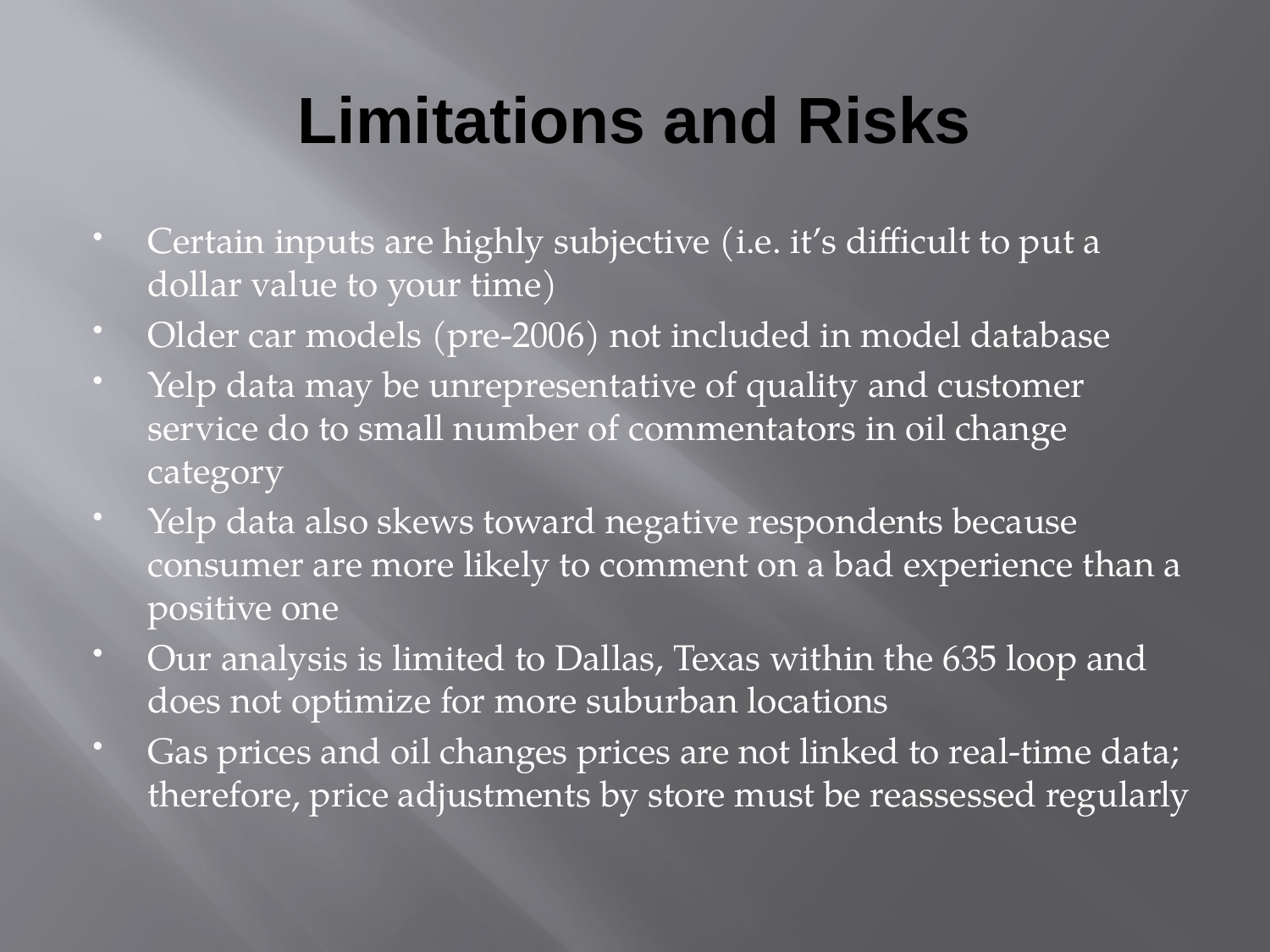

# Limitations and Risks
Certain inputs are highly subjective (i.e. it’s difficult to put a dollar value to your time)
Older car models (pre-2006) not included in model database
Yelp data may be unrepresentative of quality and customer service do to small number of commentators in oil change category
Yelp data also skews toward negative respondents because consumer are more likely to comment on a bad experience than a positive one
Our analysis is limited to Dallas, Texas within the 635 loop and does not optimize for more suburban locations
Gas prices and oil changes prices are not linked to real-time data; therefore, price adjustments by store must be reassessed regularly